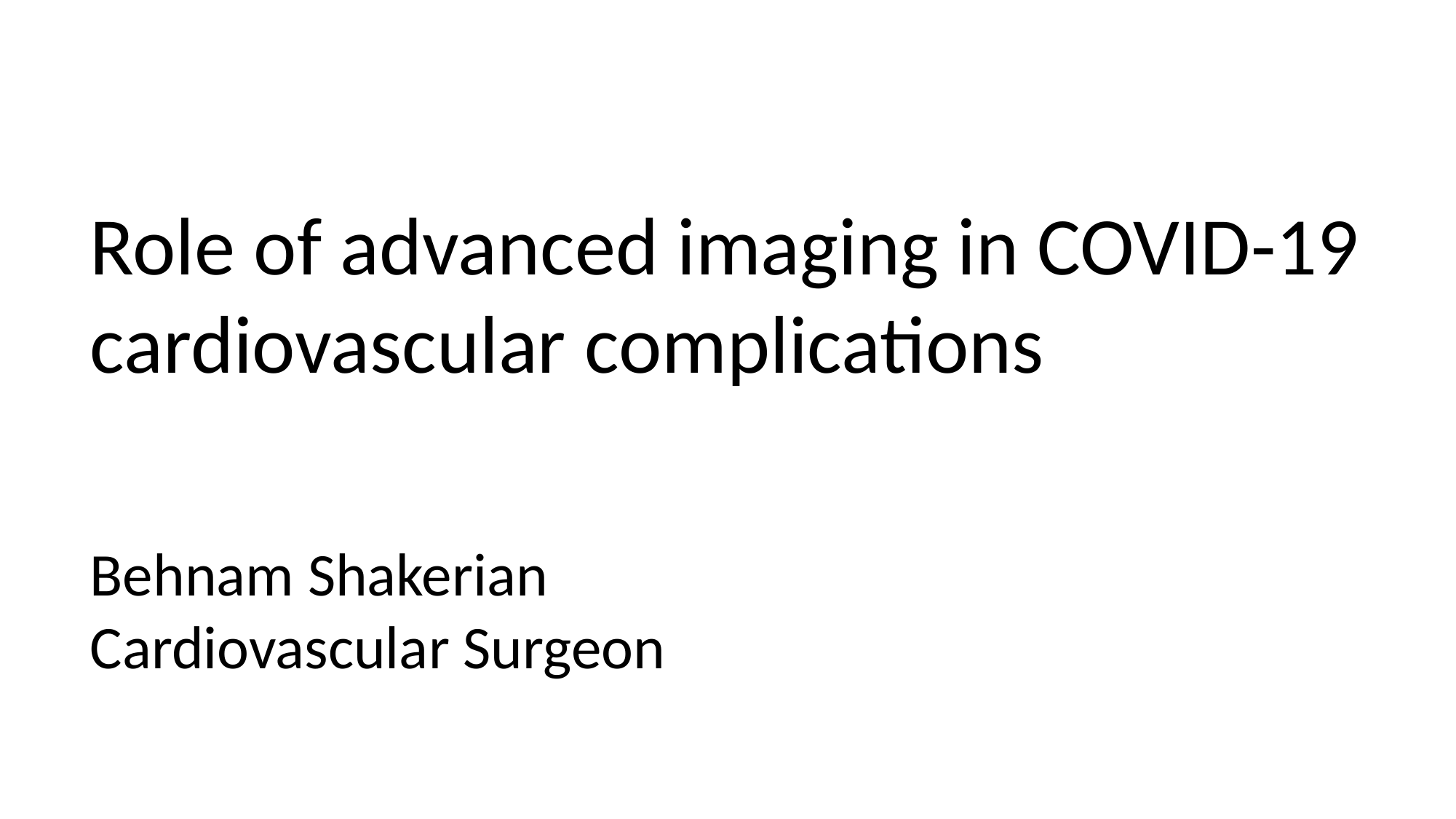

Role of advanced imaging in COVID-19 cardiovascular complications

Behnam Shakerian
Cardiovascular Surgeon